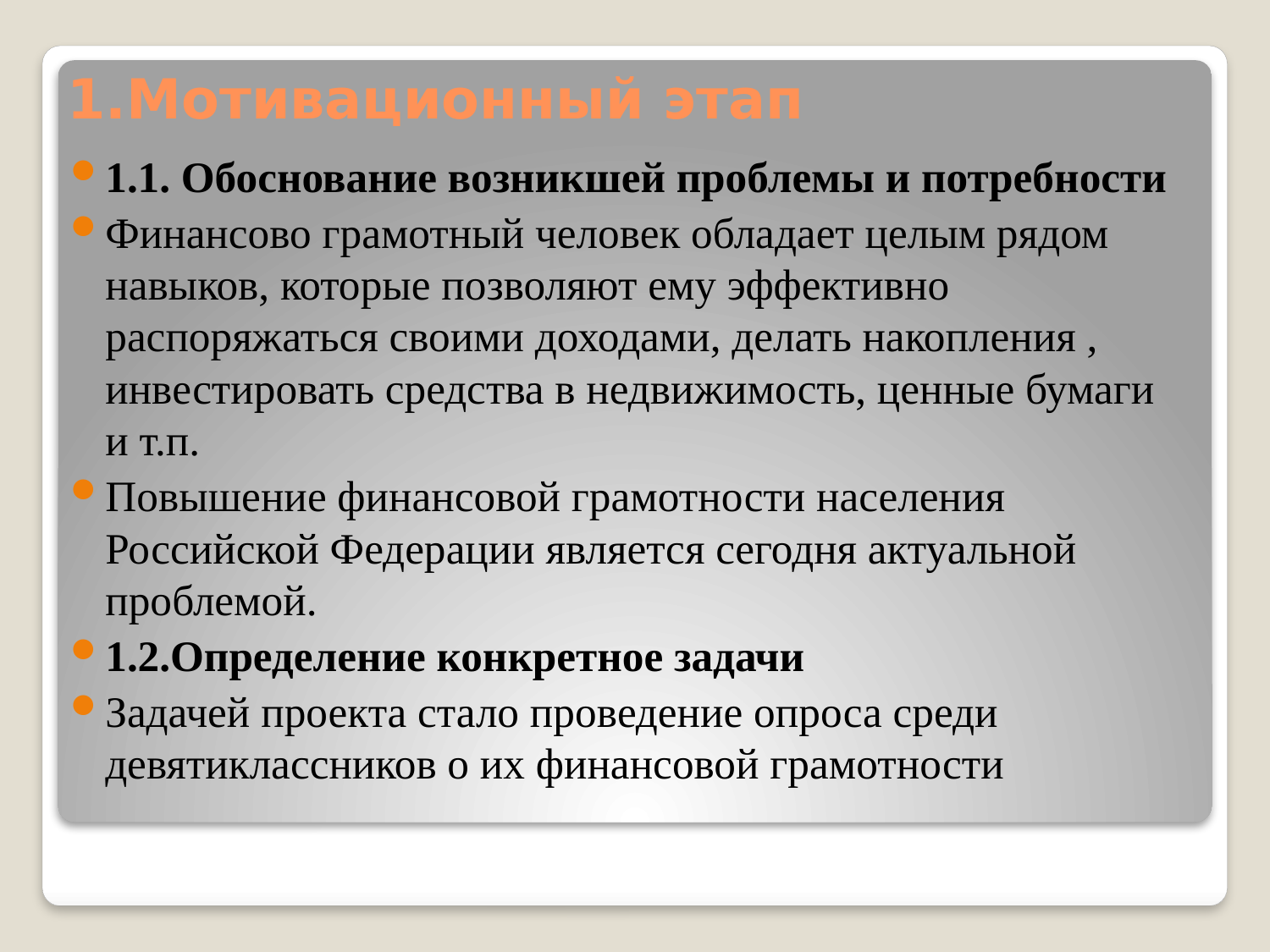

# 1.Мотивационный этап
1.1. Обоснование возникшей проблемы и потребности
Финансово грамотный человек обладает целым рядом навыков, которые позволяют ему эффективно распоряжаться своими доходами, делать накопления , инвестировать средства в недвижимость, ценные бумаги и т.п.
Повышение финансовой грамотности населения Российской Федерации является сегодня актуальной проблемой.
1.2.Определение конкретное задачи
Задачей проекта стало проведение опроса среди девятиклассников о их финансовой грамотности